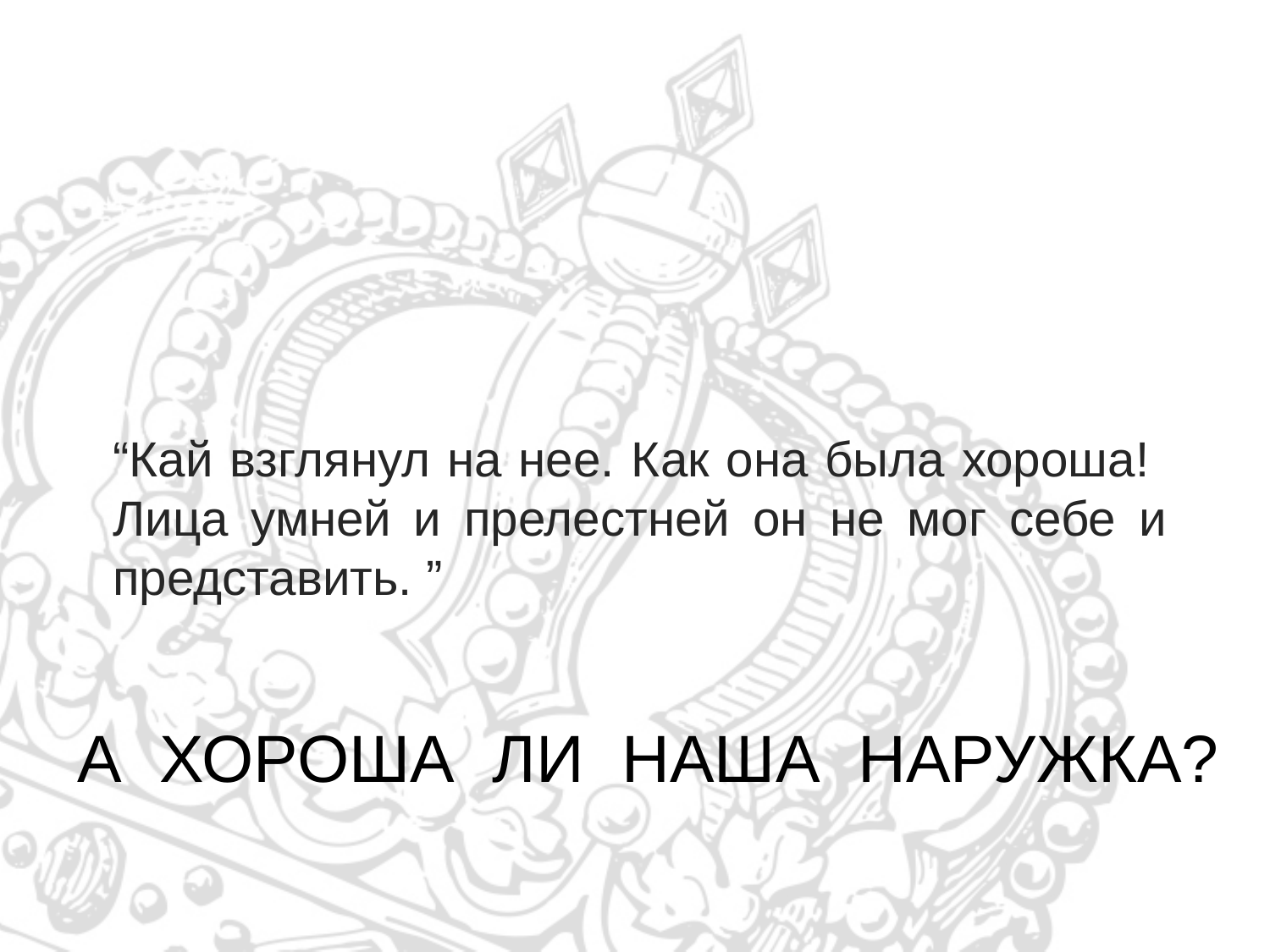

“Кай взглянул на нее. Как она была хороша!  Лица умней и прелестней он не мог себе и представить. ”
# А  хороша  ли  наша  наружка?